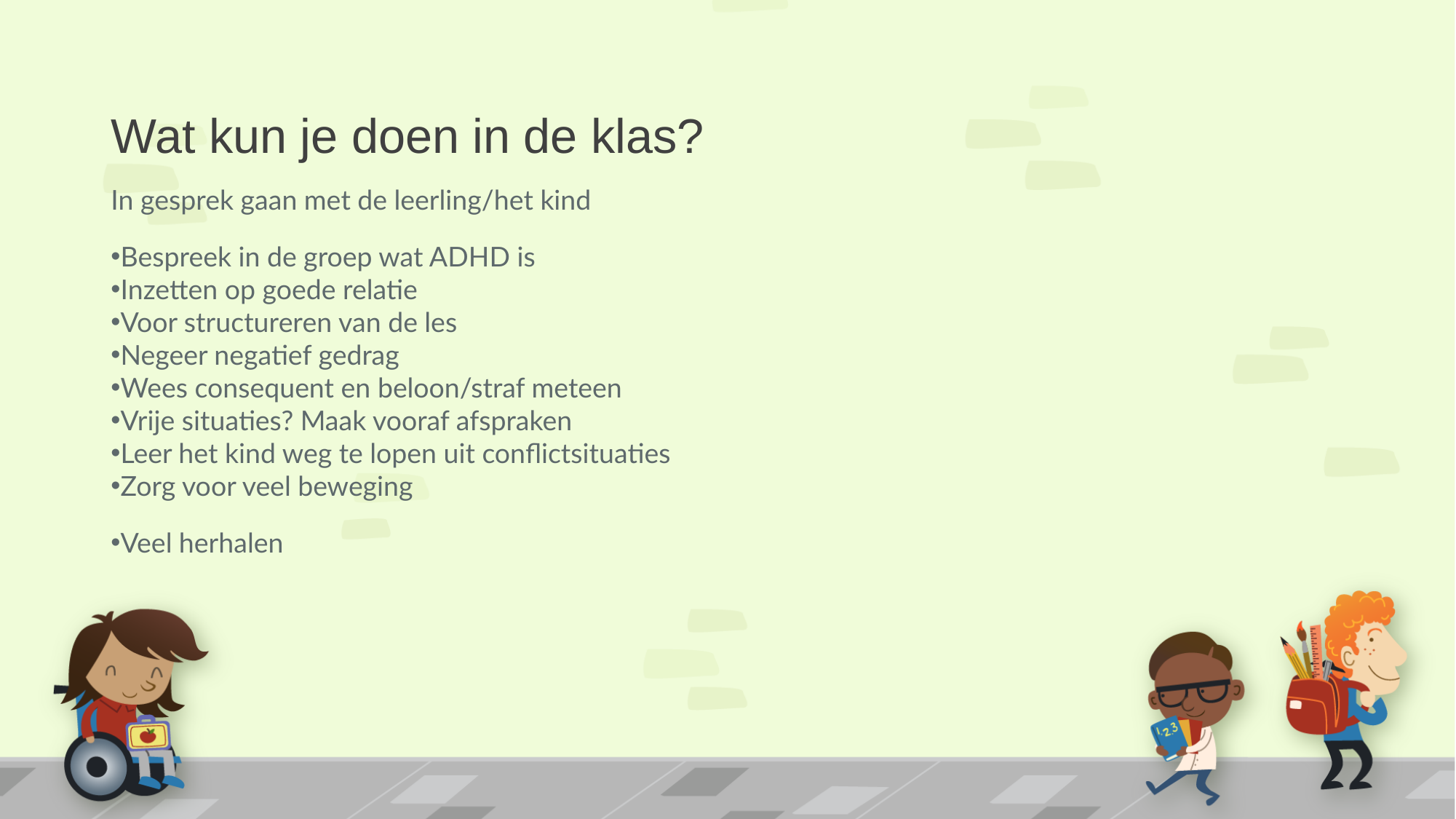

# Wat kun je doen in de klas?
In gesprek gaan met de leerling/het kind
Bespreek in de groep wat ADHD is
Inzetten op goede relatie
Voor structureren van de les
Negeer negatief gedrag
Wees consequent en beloon/straf meteen
Vrije situaties? Maak vooraf afspraken
Leer het kind weg te lopen uit conflictsituaties
Zorg voor veel beweging
Veel herhalen